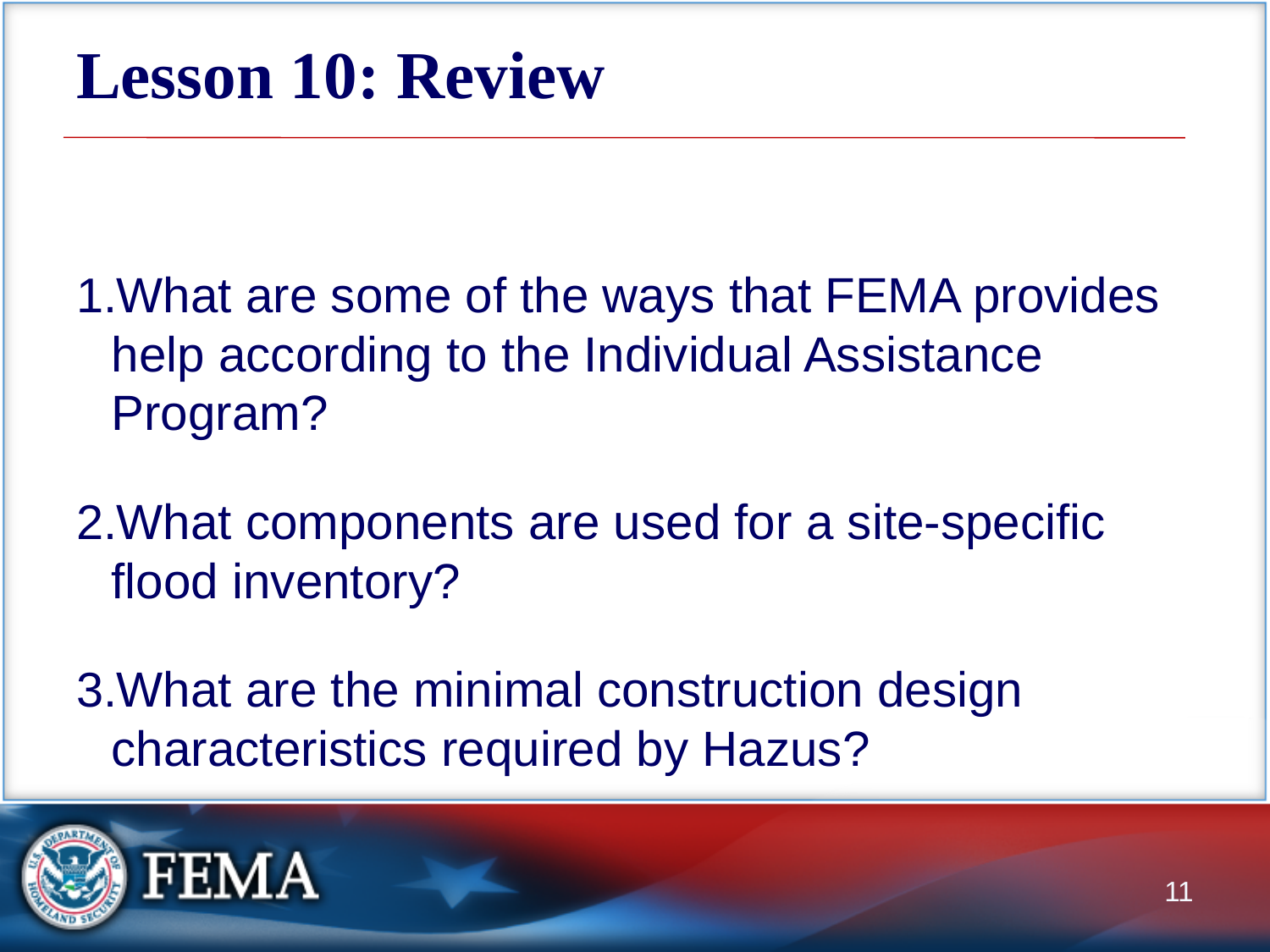

# Lesson 10: Review

What are some of the ways that FEMA provides help according to the Individual Assistance Program?
What components are used for a site-specific flood inventory?
What are the minimal construction design characteristics required by Hazus?
11